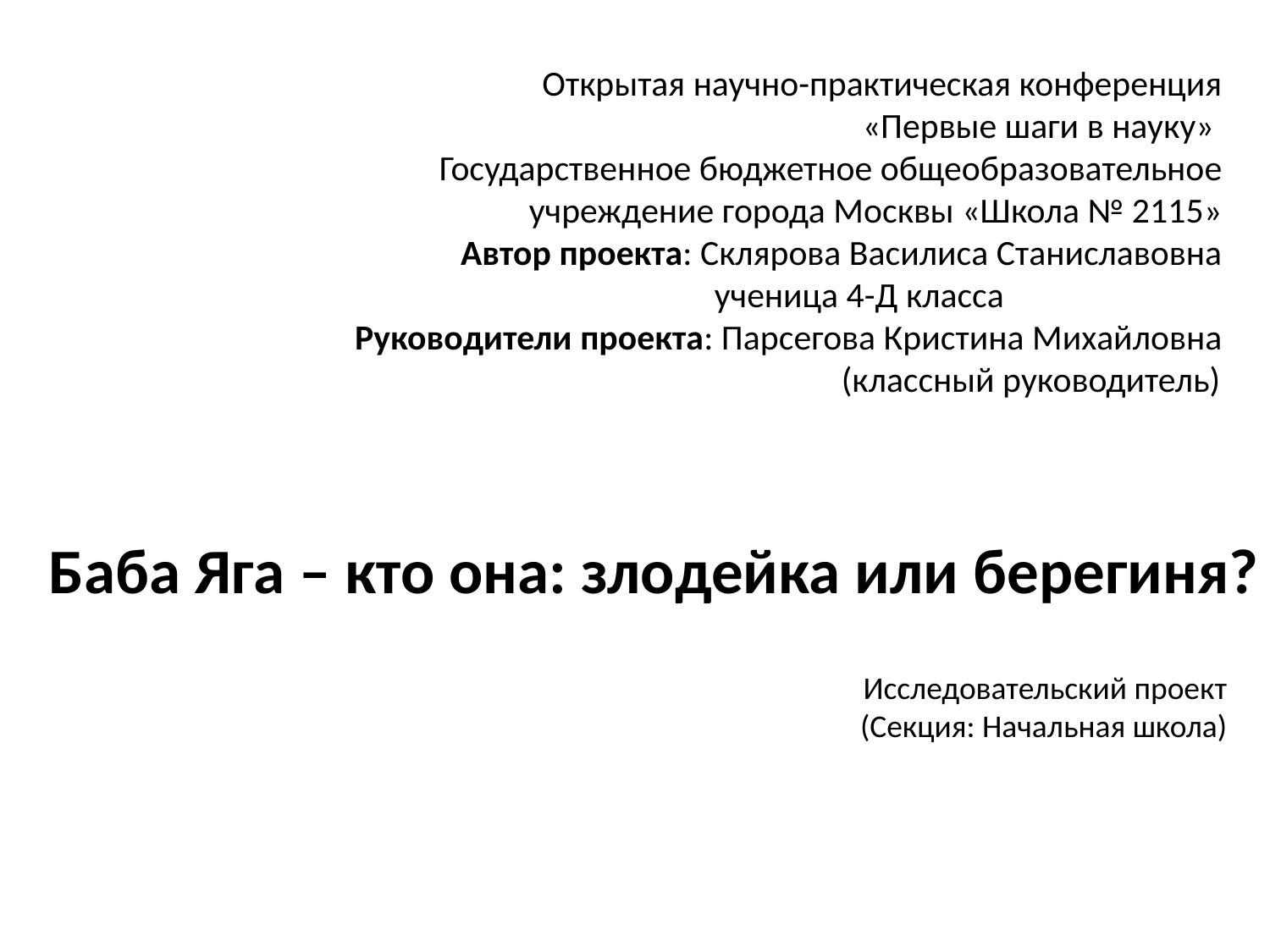

# Открытая научно-практическая конференция «Первые шаги в науку» Государственное бюджетное общеобразовательное учреждение города Москвы «Школа № 2115» Автор проекта: Склярова Василиса Станиславовна ученица 4-Д класса Руководители проекта: Парсегова Кристина Михайловна (классный руководитель)
Баба Яга – кто она: злодейка или берегиня?
Исследовательский проект
(Секция: Начальная школа)